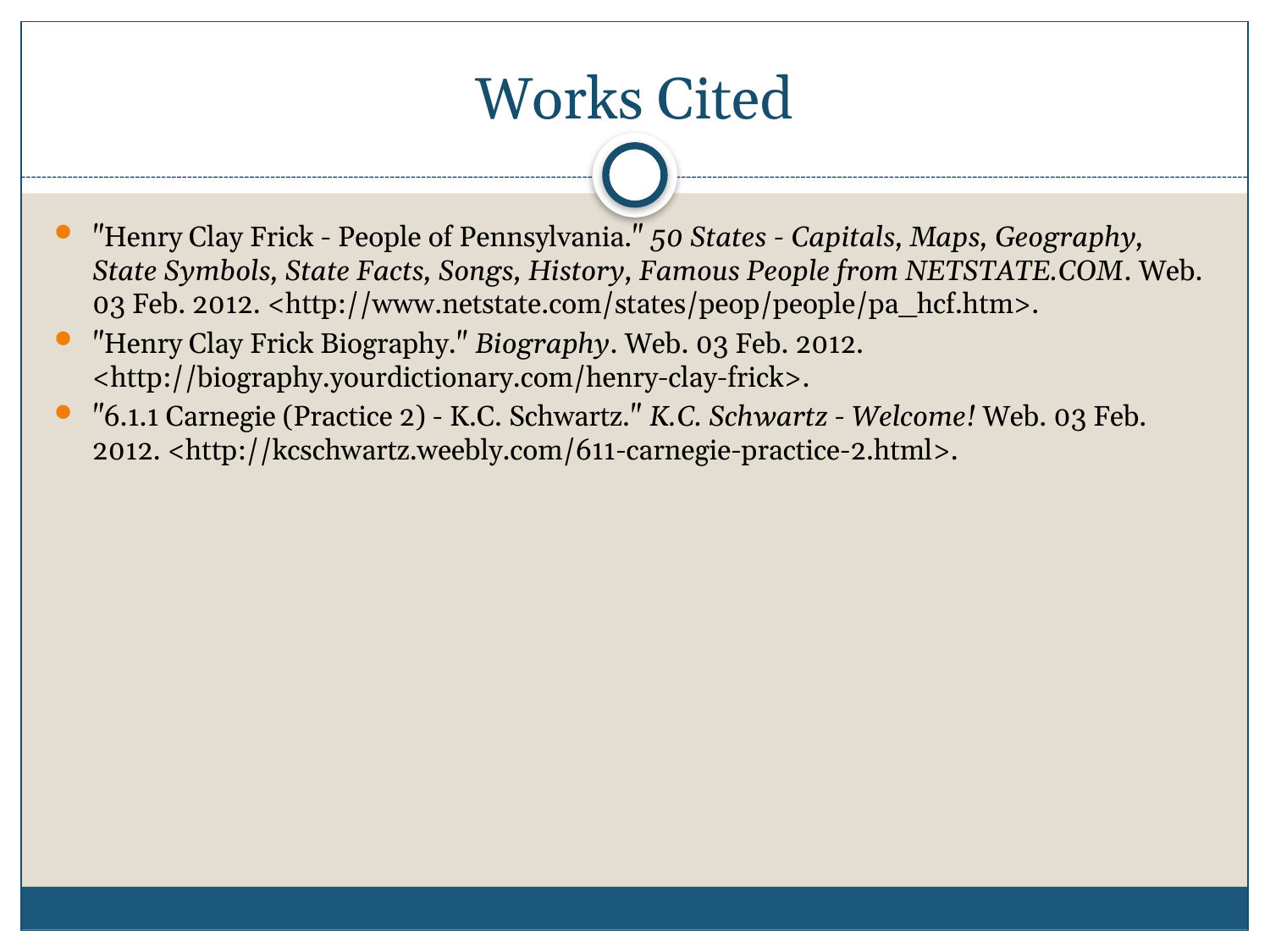

# Works Cited
"Henry Clay Frick - People of Pennsylvania." 50 States - Capitals, Maps, Geography, State Symbols, State Facts, Songs, History, Famous People from NETSTATE.COM. Web. 03 Feb. 2012. <http://www.netstate.com/states/peop/people/pa_hcf.htm>.
"Henry Clay Frick Biography." Biography. Web. 03 Feb. 2012. <http://biography.yourdictionary.com/henry-clay-frick>.
"6.1.1 Carnegie (Practice 2) - K.C. Schwartz." K.C. Schwartz - Welcome! Web. 03 Feb. 2012. <http://kcschwartz.weebly.com/611-carnegie-practice-2.html>.